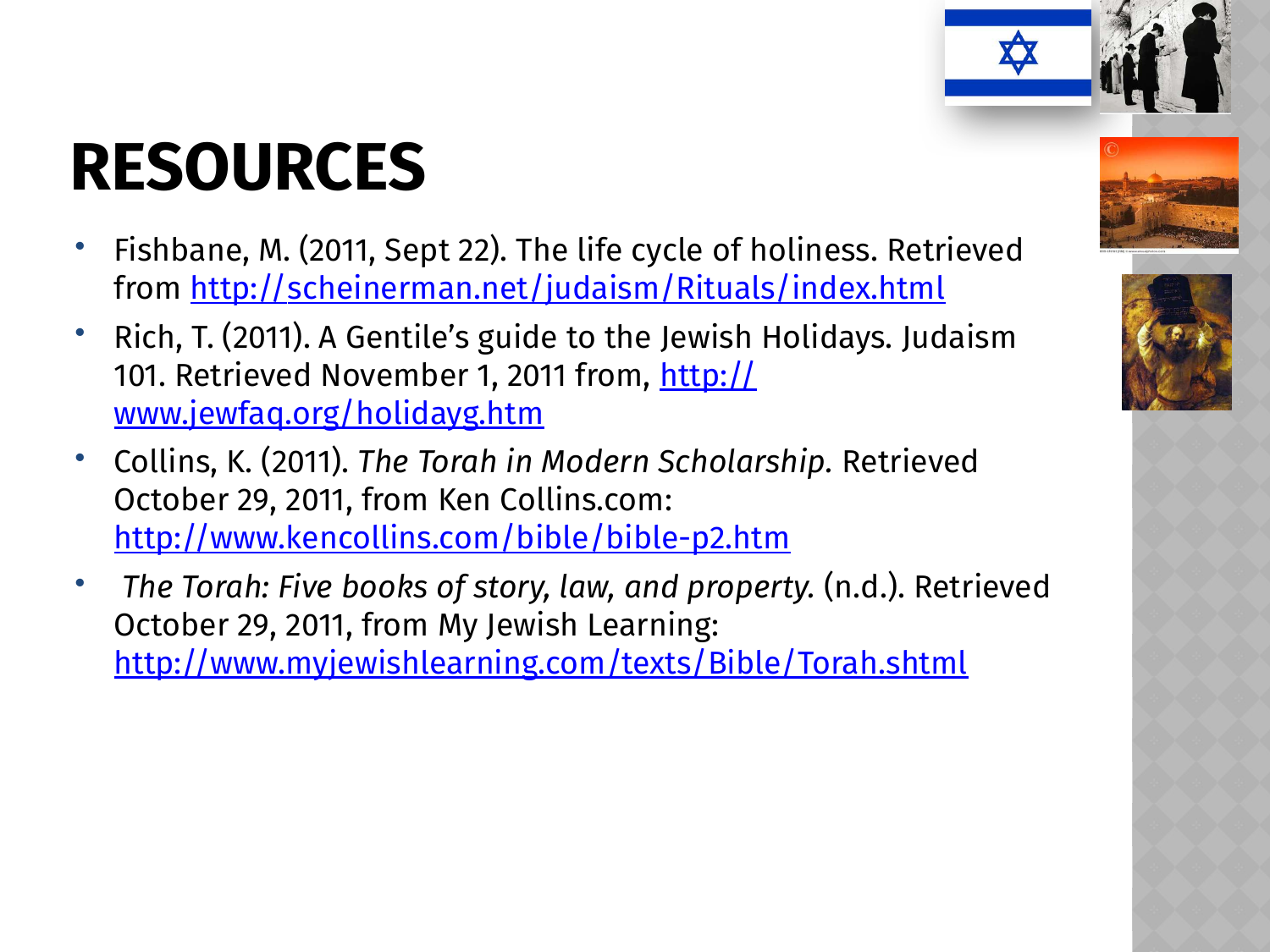

# Resources
Fishbane, M. (2011, Sept 22). The life cycle of holiness. Retrieved from http://scheinerman.net/judaism/Rituals/index.html
Rich, T. (2011). A Gentile’s guide to the Jewish Holidays. Judaism 101. Retrieved November 1, 2011 from, http://www.jewfaq.org/holidayg.htm
Collins, K. (2011). The Torah in Modern Scholarship. Retrieved October 29, 2011, from Ken Collins.com: http://www.kencollins.com/bible/bible-p2.htm
 The Torah: Five books of story, law, and property. (n.d.). Retrieved October 29, 2011, from My Jewish Learning: http://www.myjewishlearning.com/texts/Bible/Torah.shtml